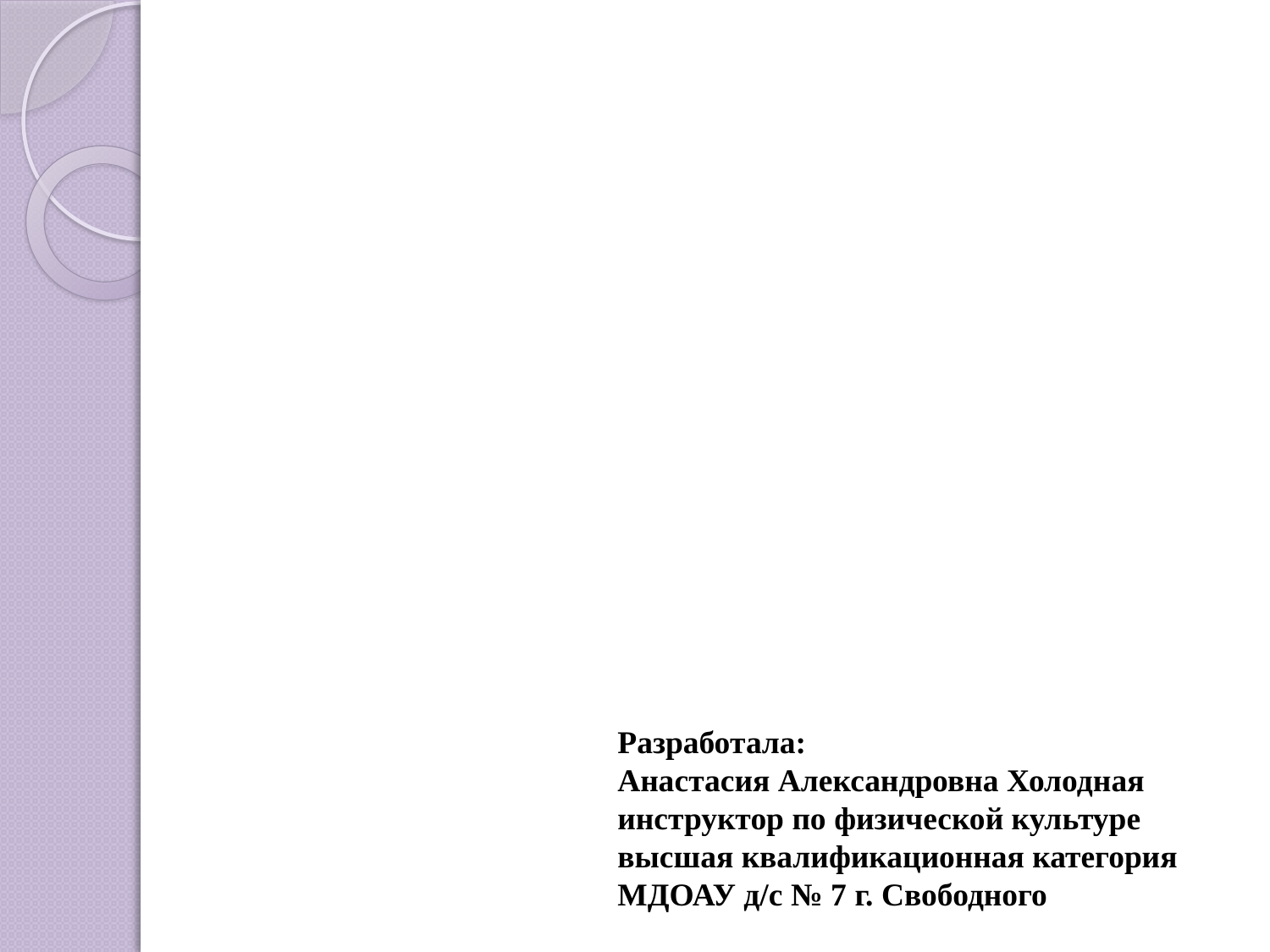

Разработала:
Анастасия Александровна Холодная
инструктор по физической культуре
высшая квалификационная категория
МДОАУ д/с № 7 г. Свободного